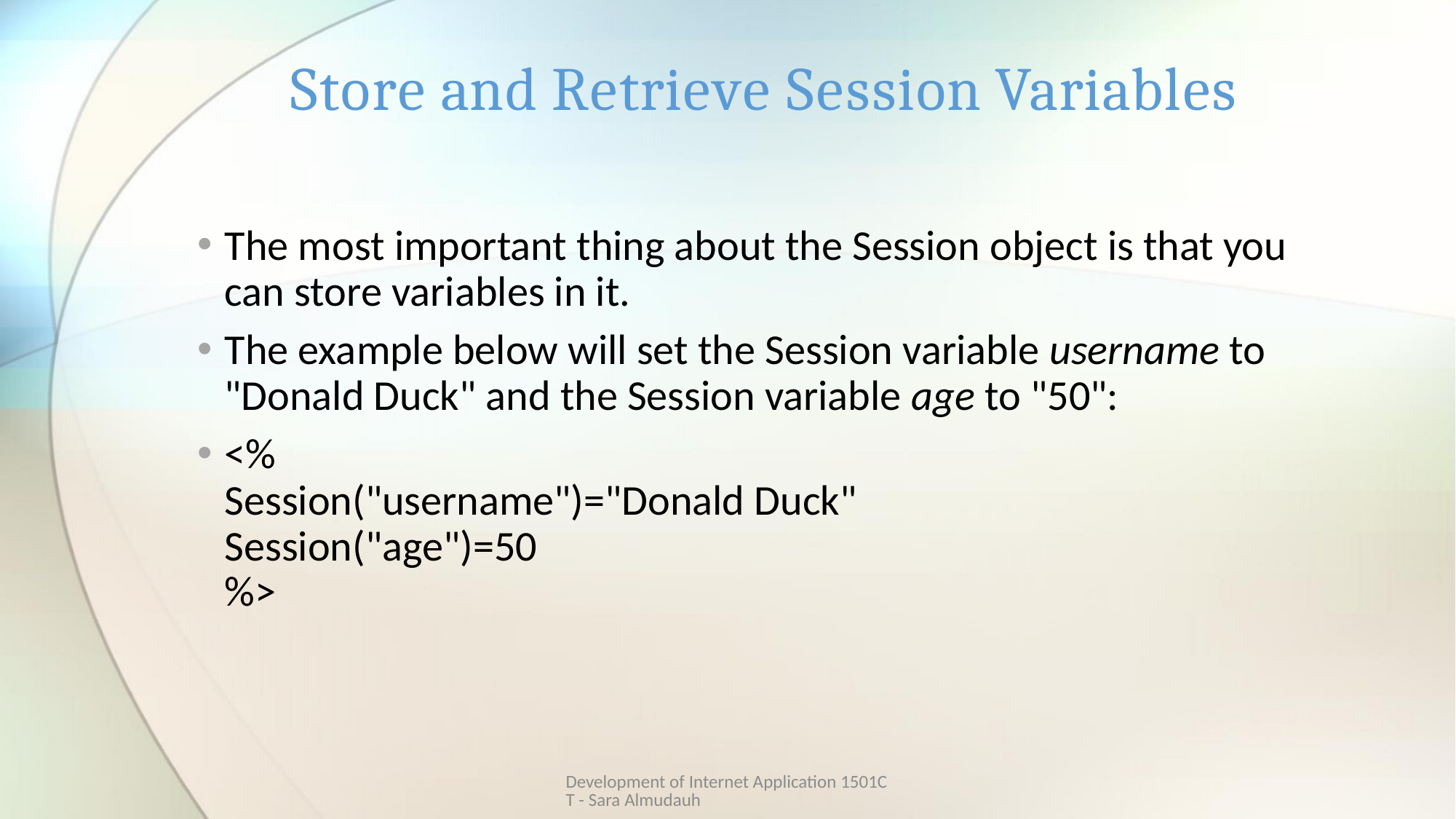

# Store and Retrieve Session Variables
The most important thing about the Session object is that you can store variables in it.
The example below will set the Session variable username to "Donald Duck" and the Session variable age to "50":
<%
Session("username")="Donald Duck"
Session("age")=50
%>
Development of Internet Application 1501CT - Sara Almudauh